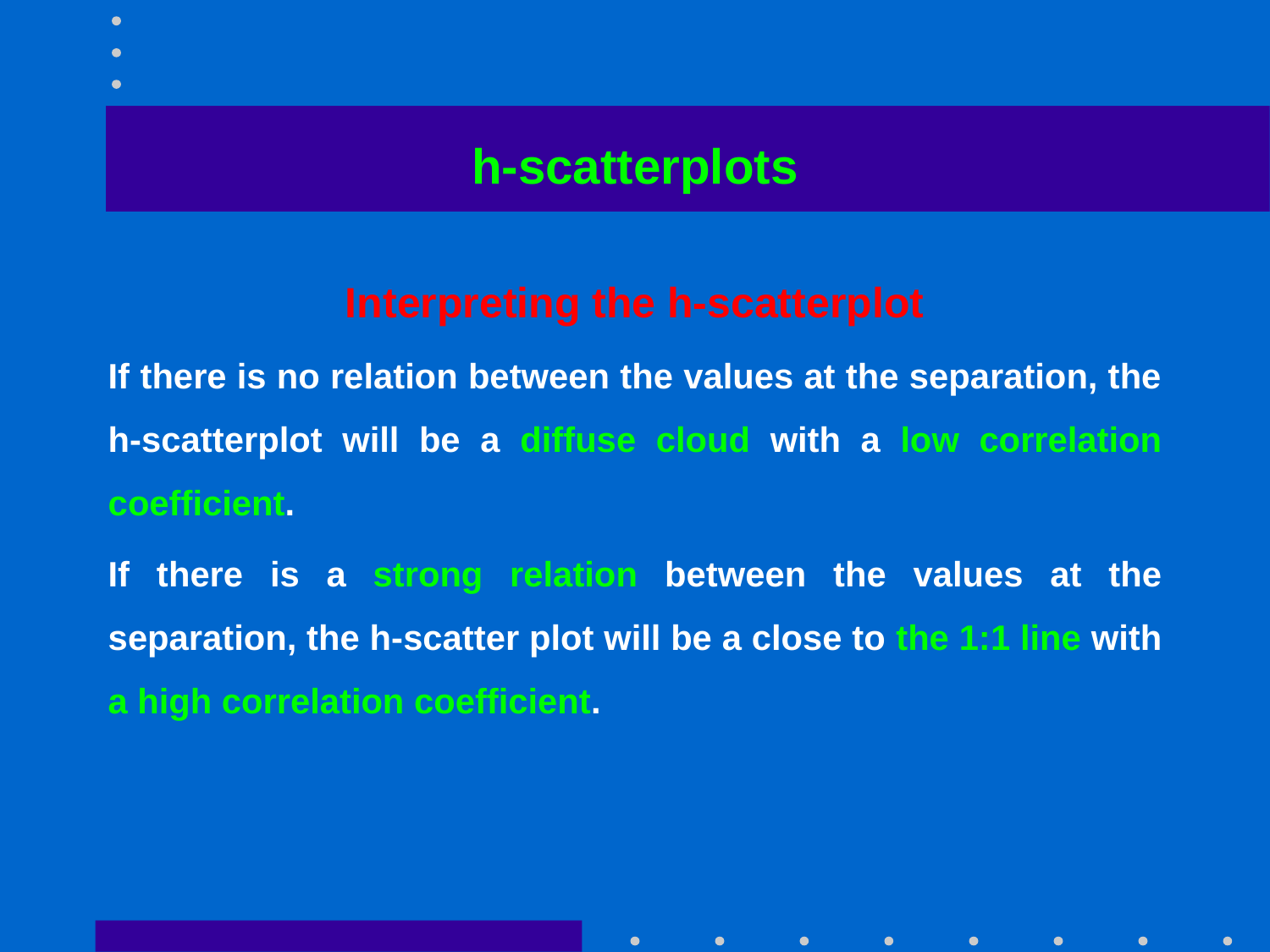

# h-scatterplots
Interpreting the h-scatterplot
If there is no relation between the values at the separation, the h-scatterplot will be a diffuse cloud with a low correlation coefficient.
If there is a strong relation between the values at the separation, the h-scatter plot will be a close to the 1:1 line with a high correlation coefficient.